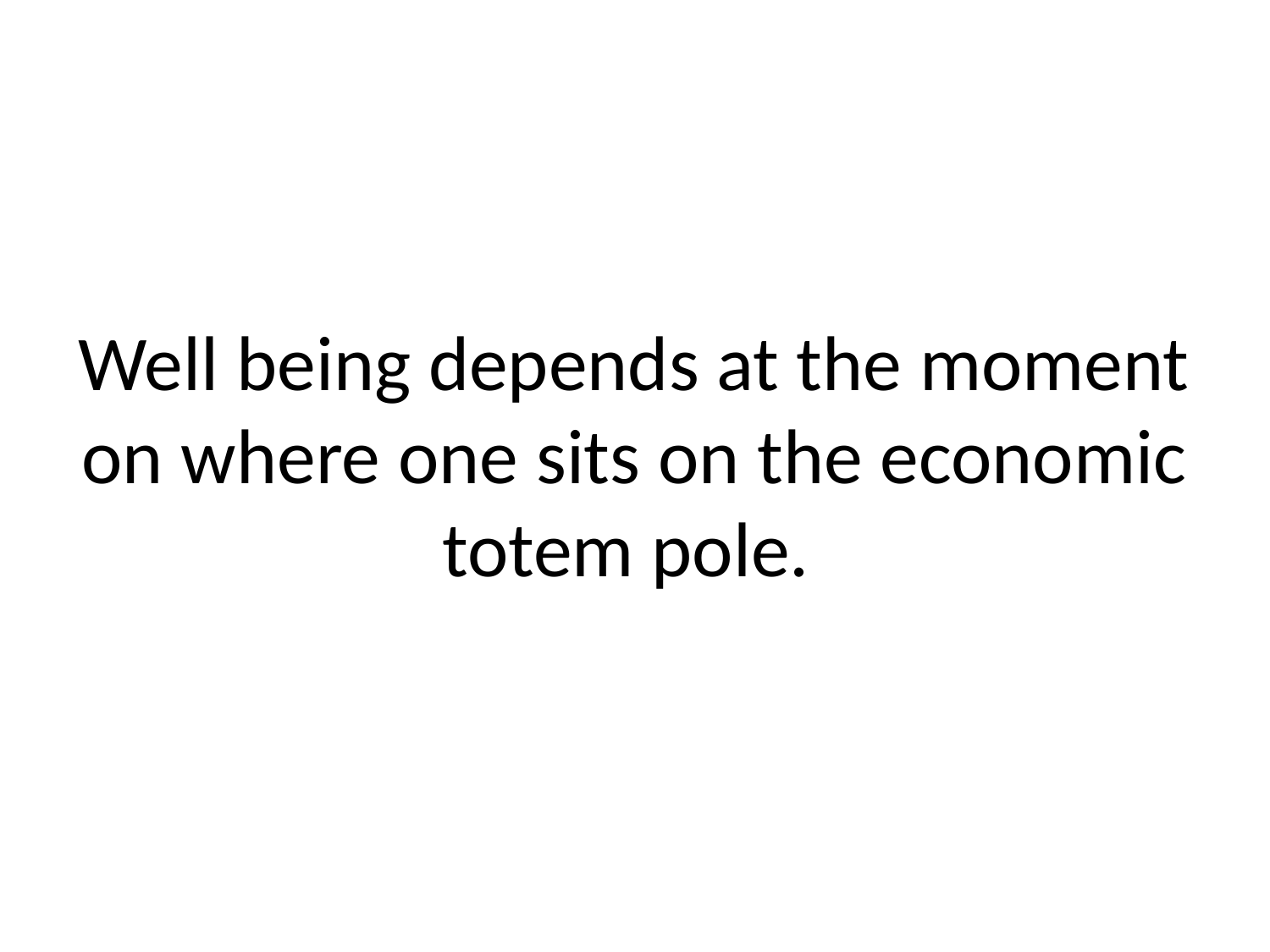

# Well being depends at the moment on where one sits on the economic totem pole.